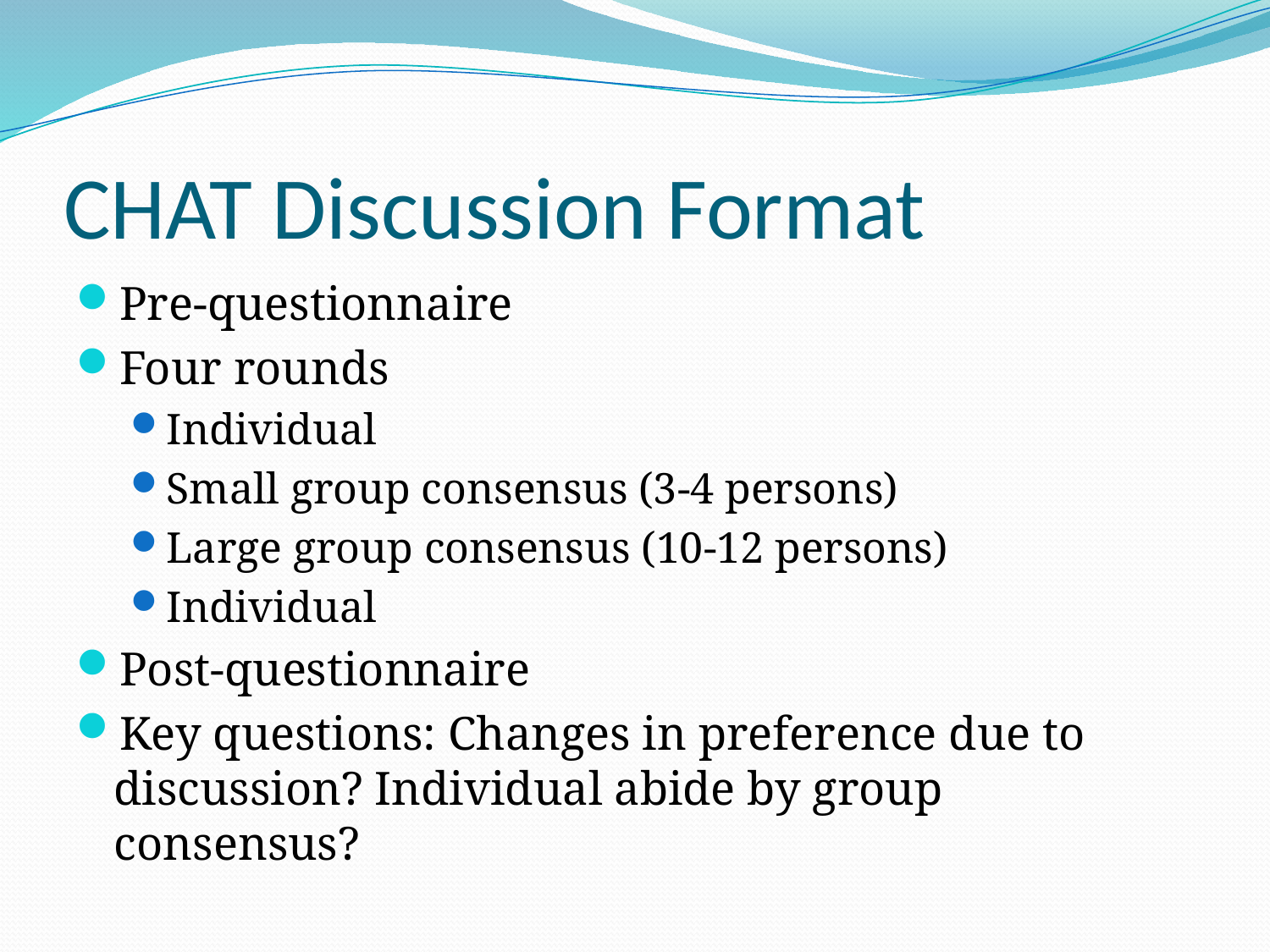

# CHAT Discussion Format
Pre-questionnaire
Four rounds
Individual
Small group consensus (3-4 persons)
Large group consensus (10-12 persons)
Individual
Post-questionnaire
Key questions: Changes in preference due to discussion? Individual abide by group consensus?